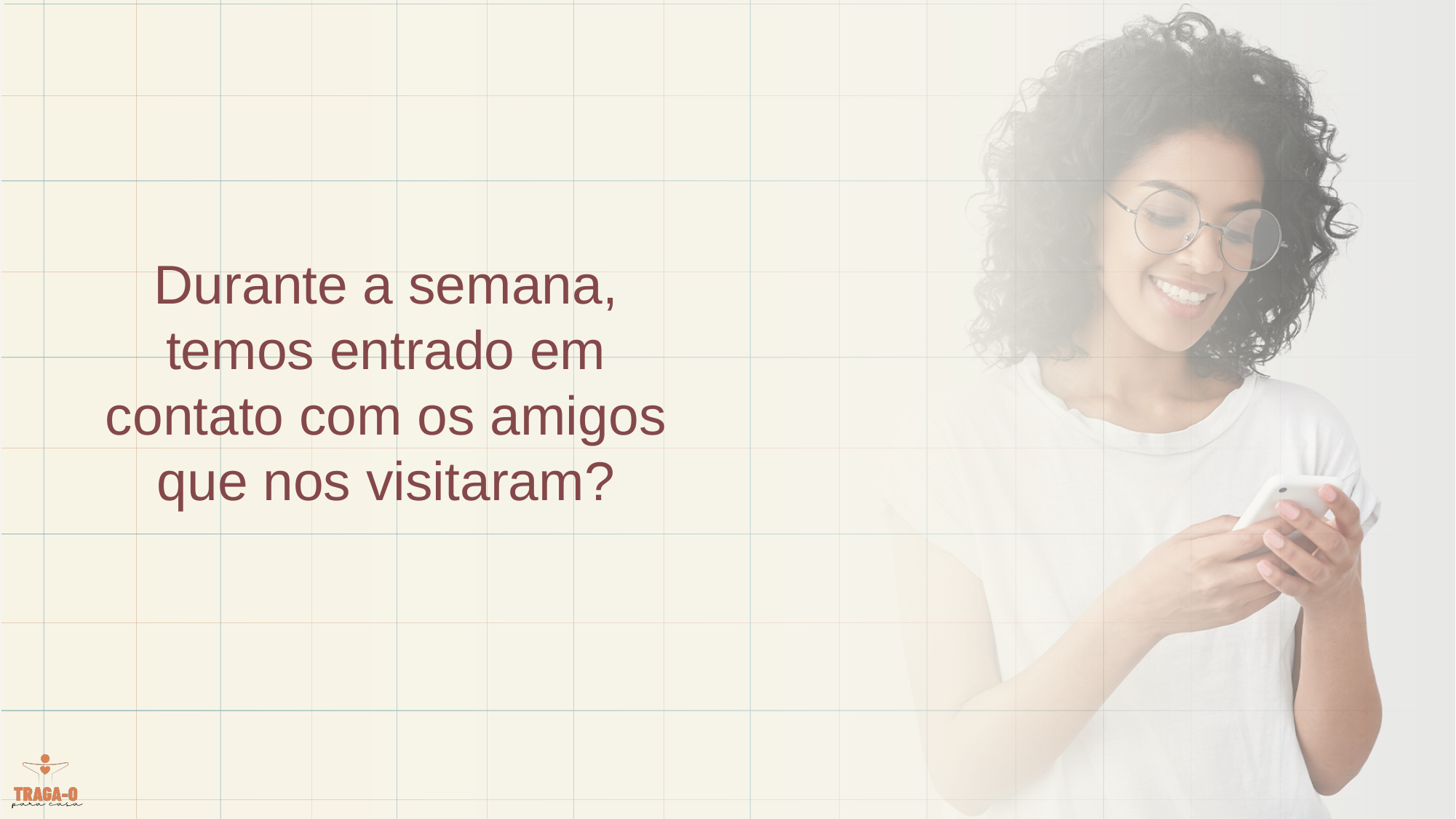

Durante a semana, temos entrado em contato com os amigos que nos visitaram?